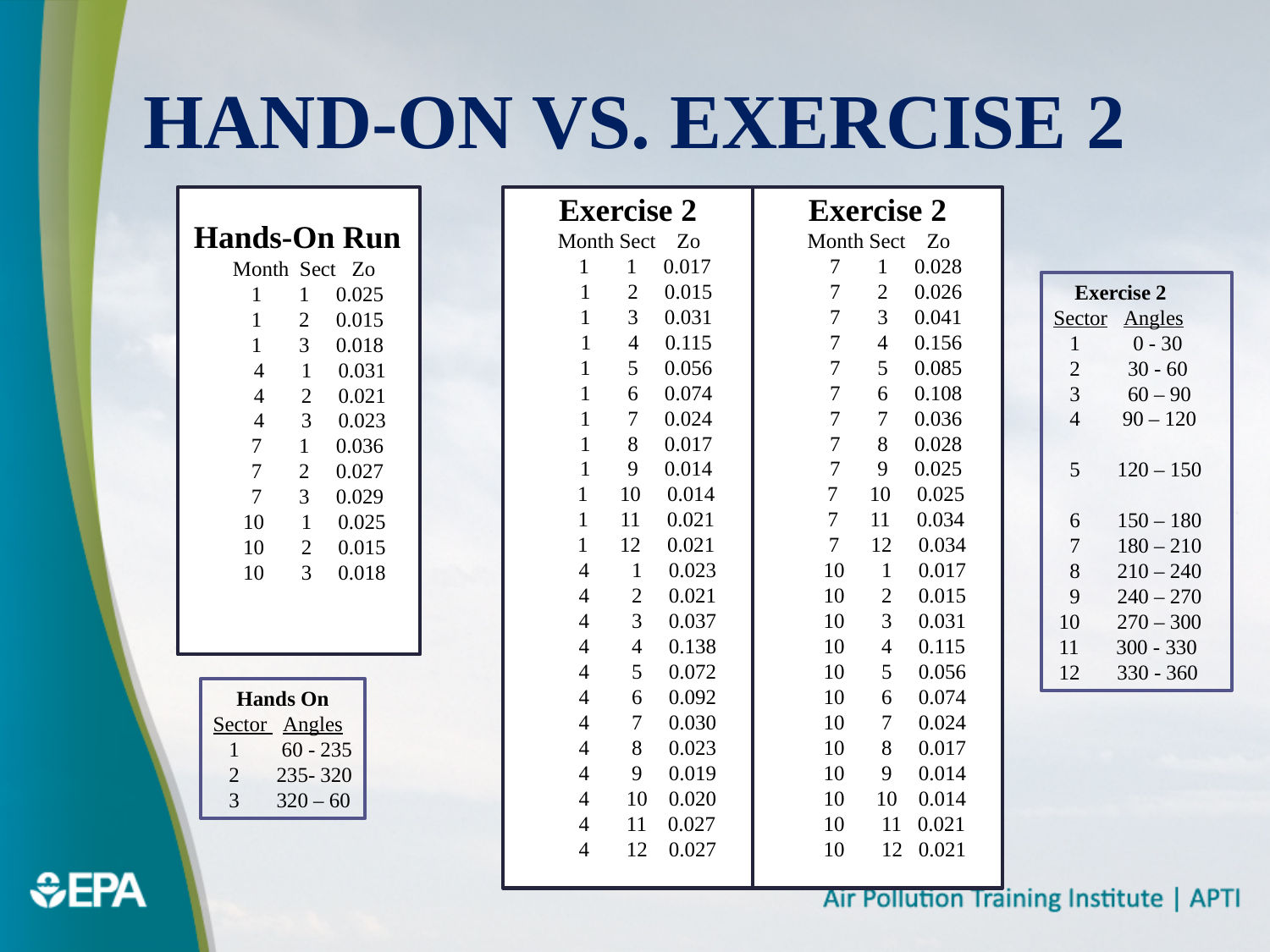

# Hand-On vs. Exercise 2
 Hands-On Run
        Month  Sect   Zo
       1       1     0.025
       1       2     0.015
       1       3     0.018
            4       1     0.031
            4       2     0.021
            4       3     0.023
       7       1     0.036
       7       2     0.027
       7       3     0.029
          10       1     0.025
          10       2     0.015
          10       3     0.018

Exercise 2
        Month Sect    Zo
            1       1     0.017
       1       2     0.015
       1       3     0.031
       1       4     0.115
       1       5     0.056
       1       6     0.074
       1       7     0.024
       1       8     0.017
       1       9     0.014
       1      10     0.014
       1      11     0.021
       1      12     0.021
            4        1     0.023
            4        2     0.021
            4        3     0.037
            4        4     0.138
            4        5     0.072
            4        6     0.092
            4        7     0.030
            4        8     0.023
            4        9     0.019
            4       10    0.020
            4       11    0.027
            4       12    0.027

Exercise 2
        Month Sect    Zo
       7       1     0.028
       7       2     0.026
       7       3     0.041
       7       4     0.156
       7       5     0.085
       7       6     0.108
       7       7     0.036
       7       8     0.028
       7       9     0.025
       7      10     0.025
       7      11     0.034
            7      12     0.034
           10       1     0.017
           10       2     0.015
           10       3     0.031
           10       4     0.115
           10       5     0.056
           10       6     0.074
           10       7     0.024
           10       8     0.017
           10       9     0.014
           10      10    0.014
           10       11   0.021
           10       12   0.021
    Exercise 2
Sector   Angles
   1          0 - 30
   2         30 - 60
   3         60 – 90
   4        90 – 120
   5       120 – 150
   6       150 – 180
   7       180 – 210
   8       210 – 240
   9       240 – 270
 10       270 – 300
 11       300 - 330
 12       330 - 360
Hands On
Sector   Angles
   1        60 - 235
   2       235- 320
   3       320 – 60